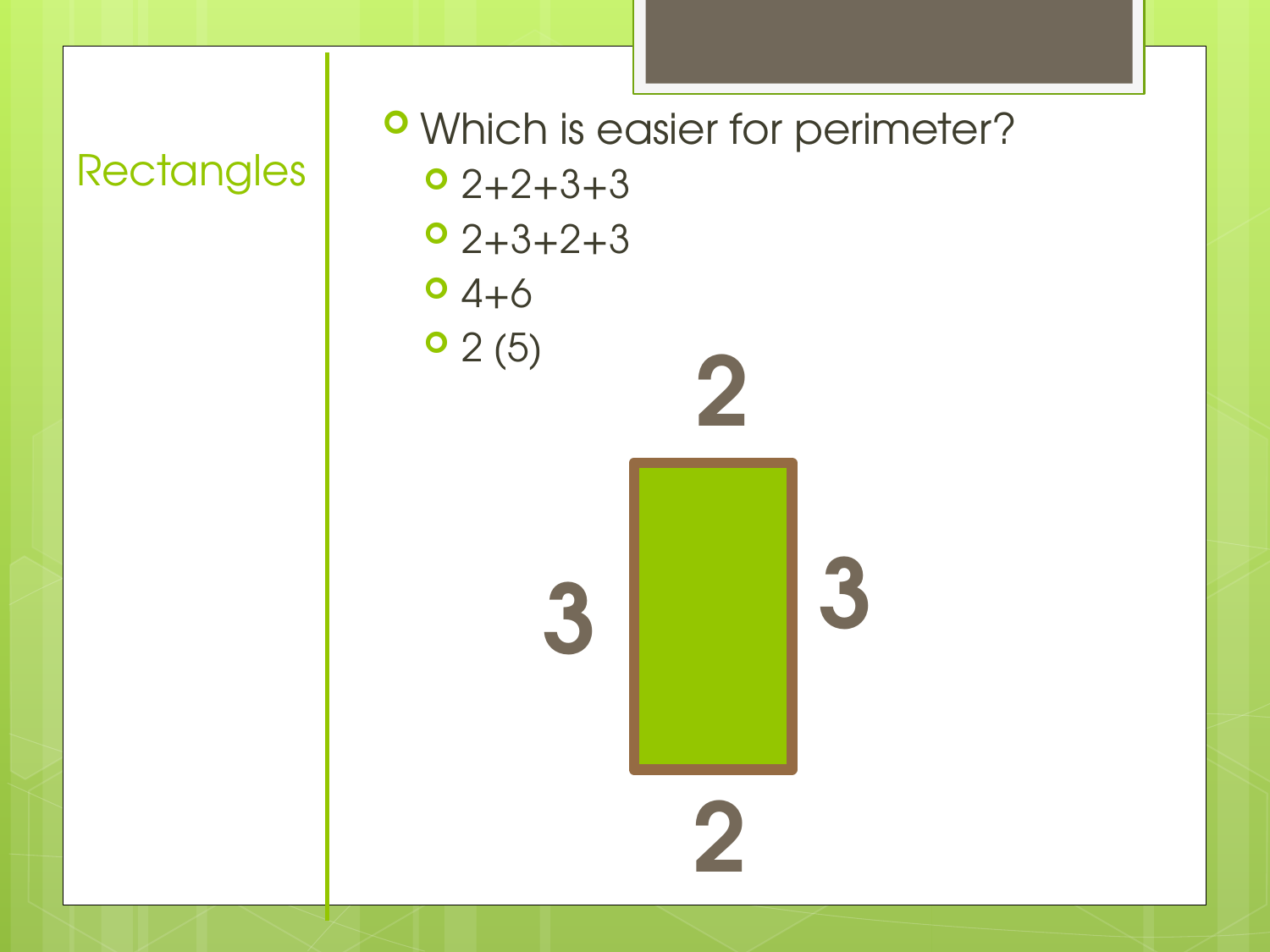

Which is easier for perimeter?
2+2+3+3
2+3+2+3
4+6
2 (5)
# Rectangles
2

3
3
2